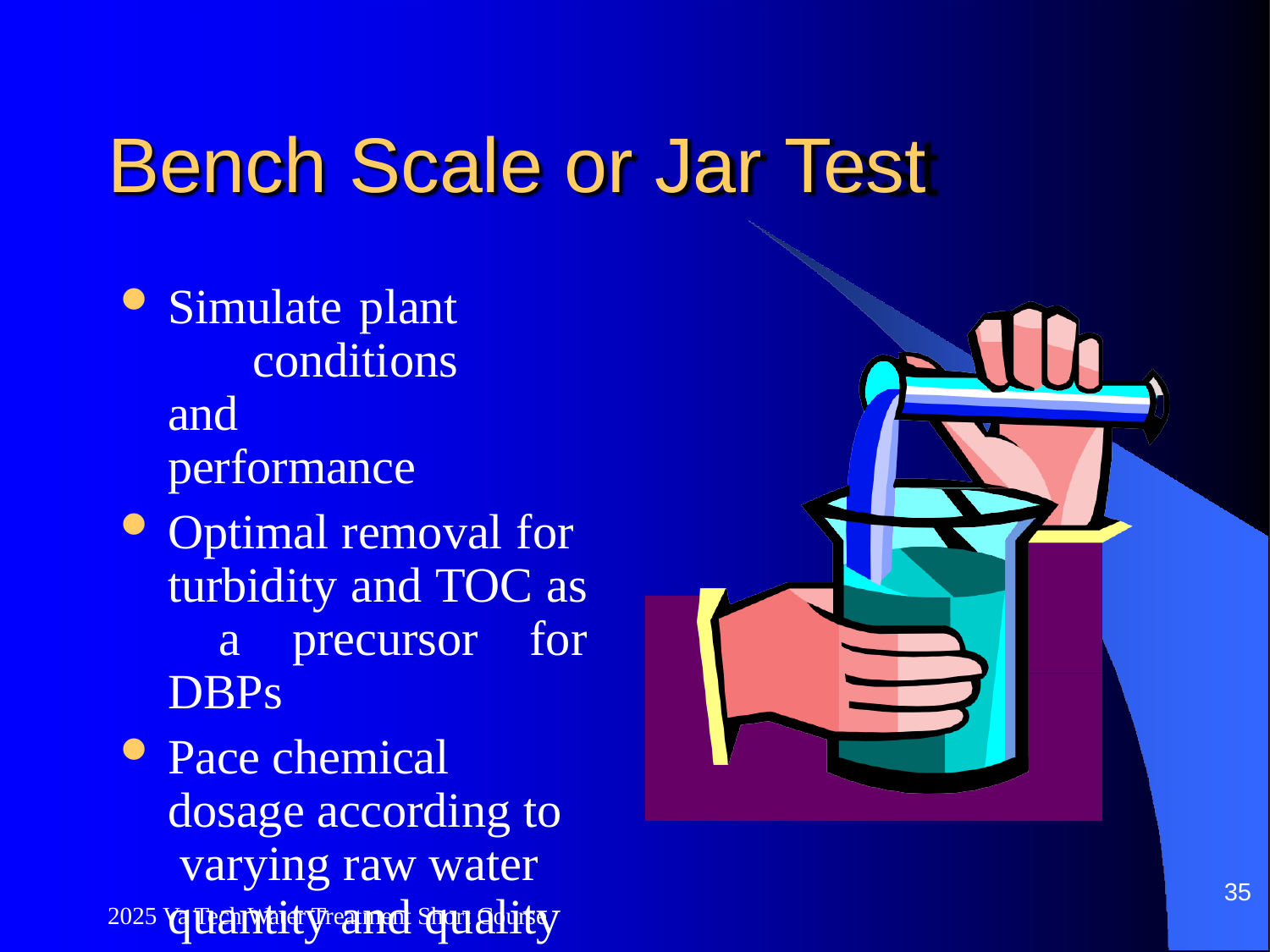

# Bench Scale or Jar Test
Simulate plant  conditions and  performance
Optimal removal for  turbidity and TOC as  a precursor for DBPs
Pace chemical  dosage according to  varying raw water  quantity and quality

35
2025 Va Tech Water Treatment Short Course